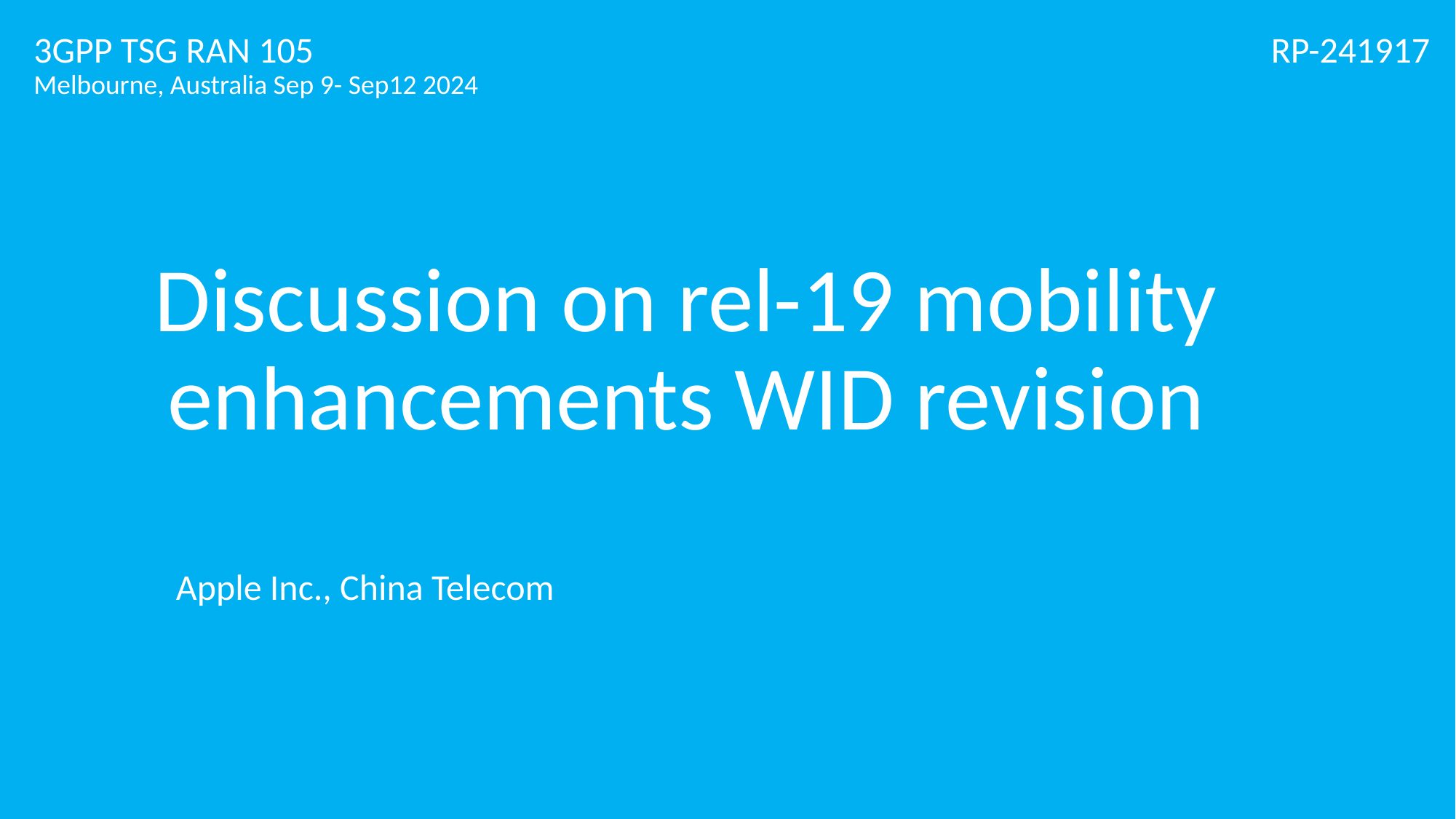

3GPP TSG RAN 105
Melbourne, Australia Sep 9- Sep12 2024
RP-241917
# Discussion on rel-19 mobility enhancements WID revision
Apple Inc., China Telecom